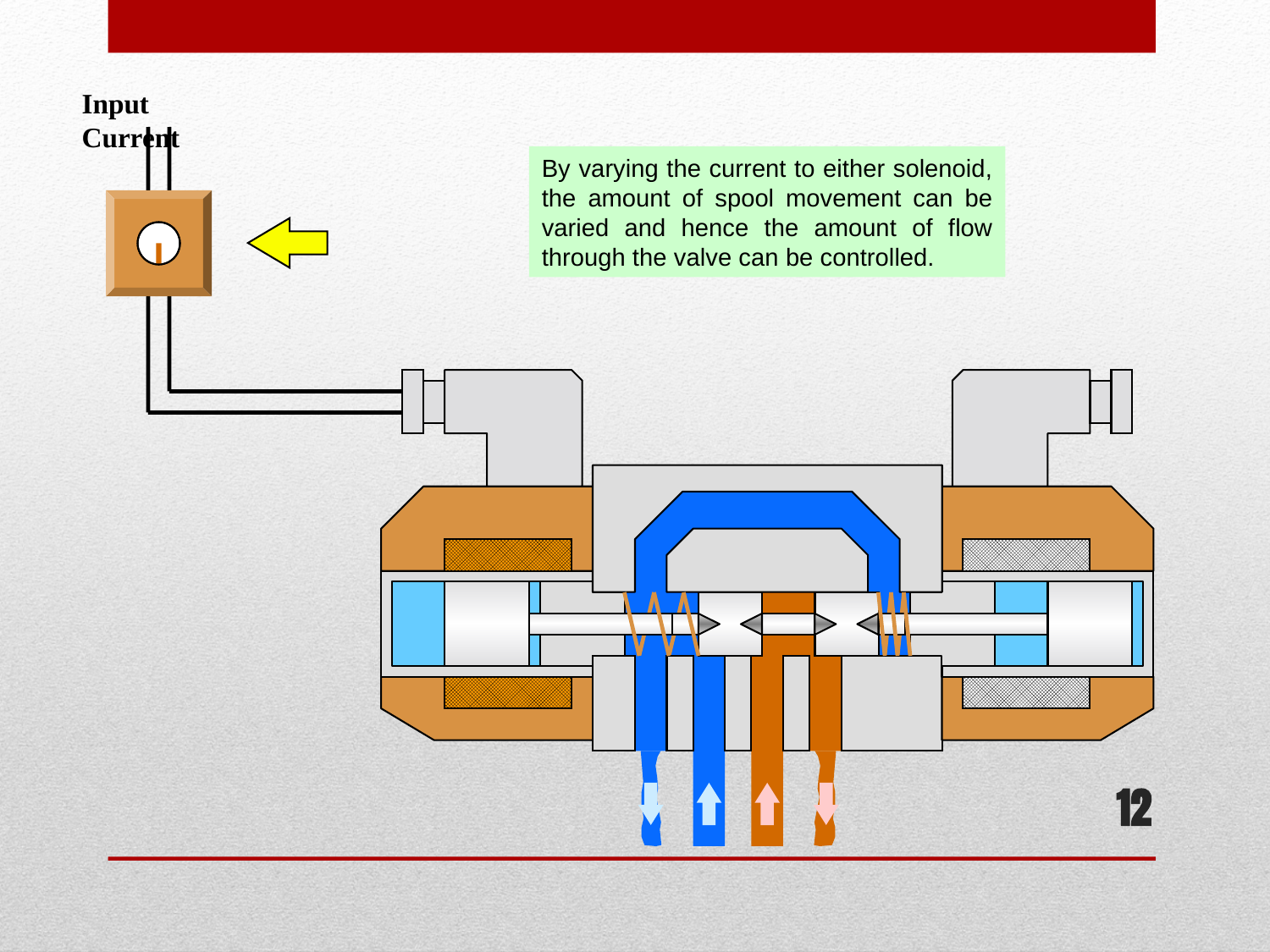

Input Current

By varying the current to either solenoid, the amount of spool movement can be varied and hence the amount of flow through the valve can be controlled.

12